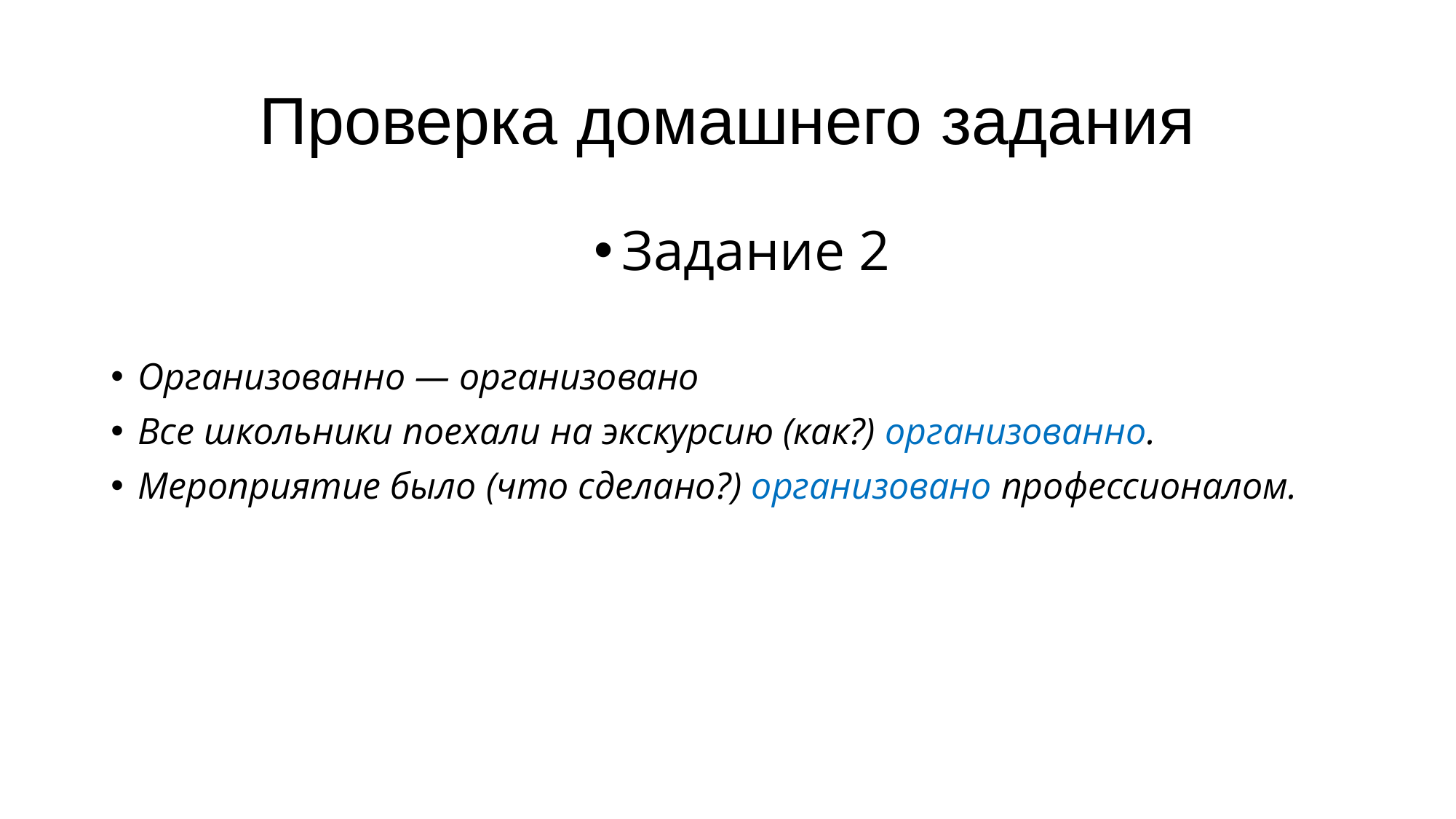

# Проверка домашнего задания
Задание 2

Организованно — организовано
Все школьники поехали на экскурсию (как?) организованно.
Мероприятие было (что сделано?) организовано профессионалом.